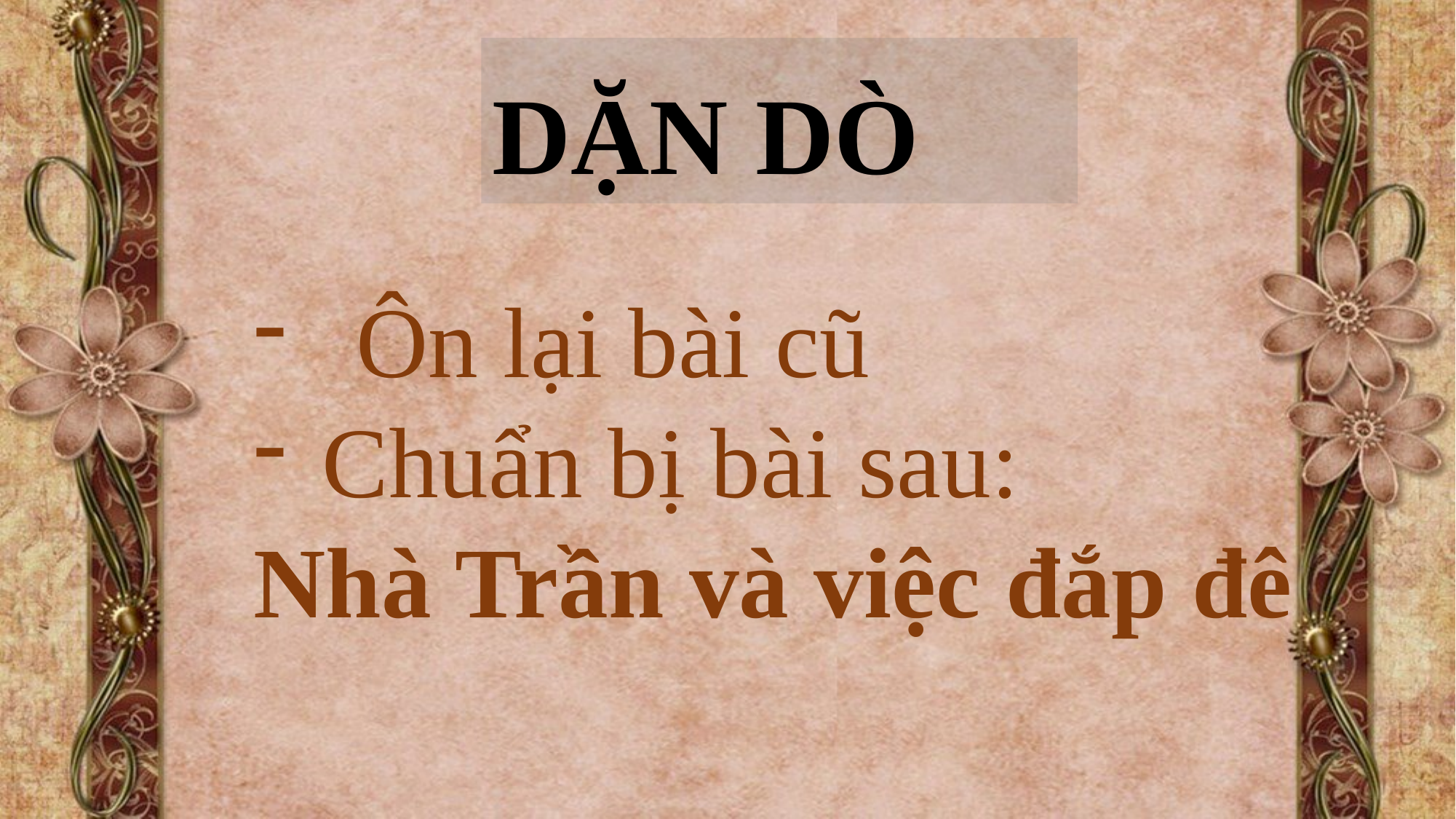

# DẶN DÒ
Ôn lại bài cũ
Chuẩn bị bài sau:
Nhà Trần và việc đắp đê